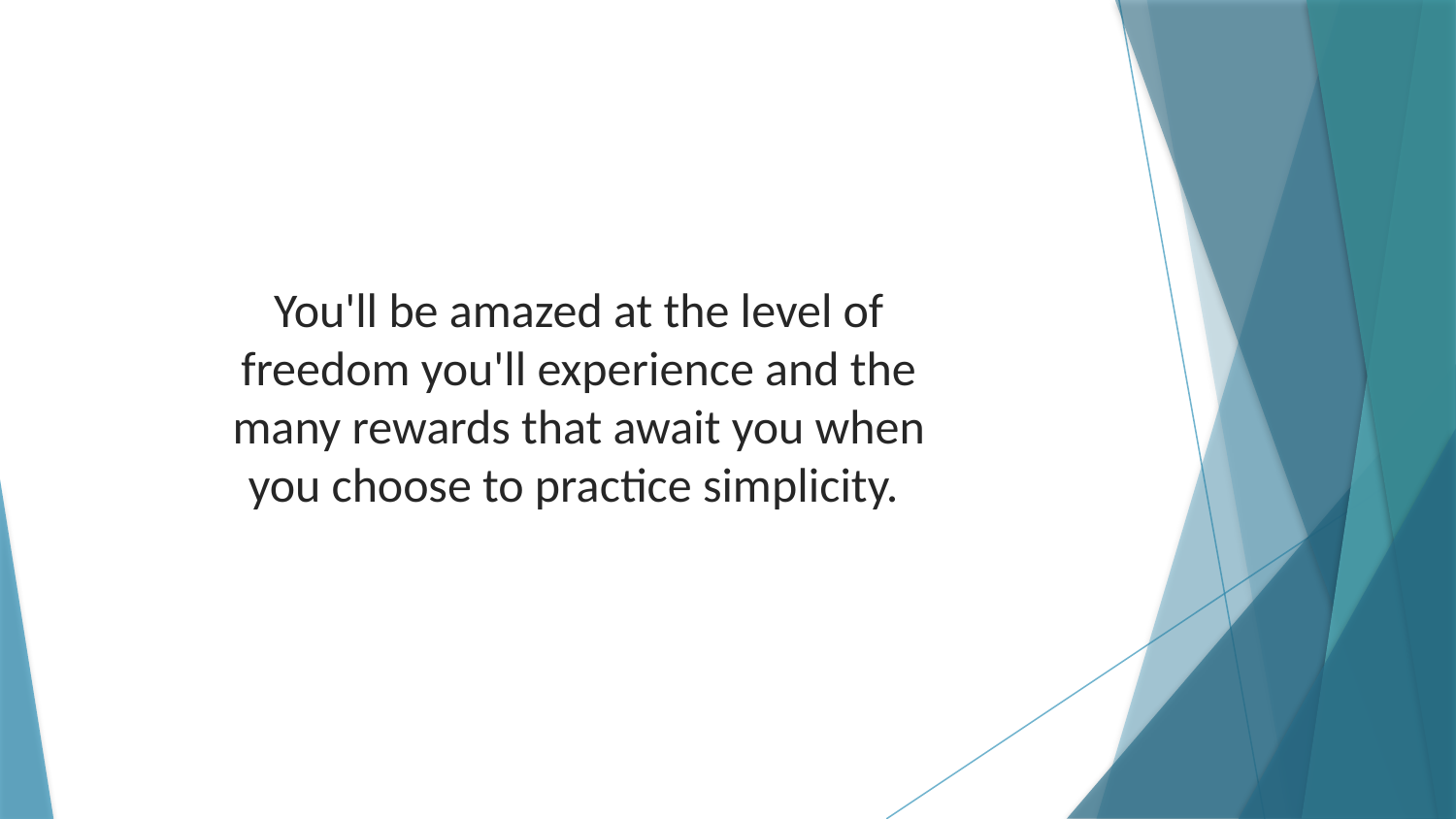

You'll be amazed at the level of freedom you'll experience and the many rewards that await you when you choose to practice simplicity.